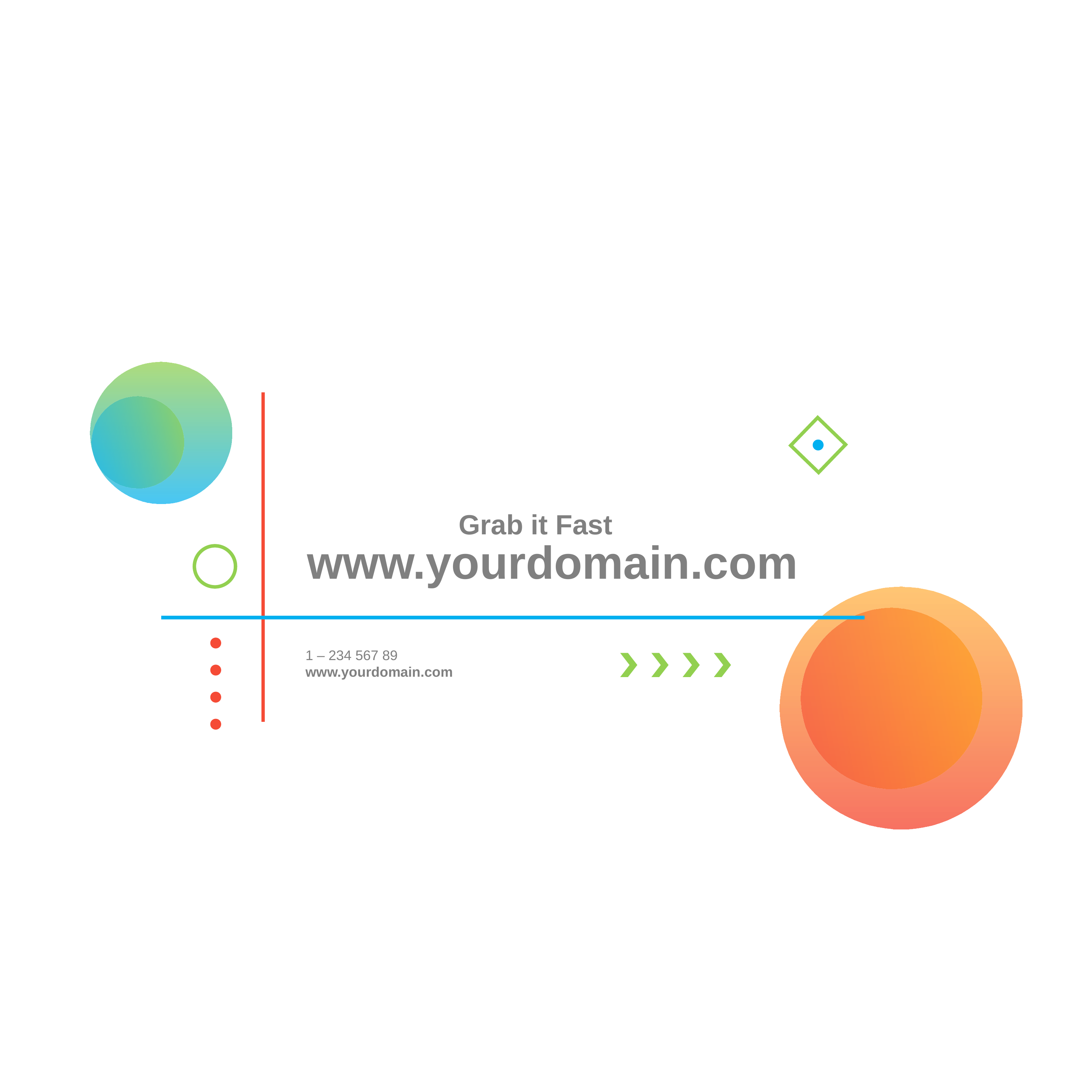

Grab it Fast
www.yourdomain.com

1 – 234 567 89
www.yourdomain.com